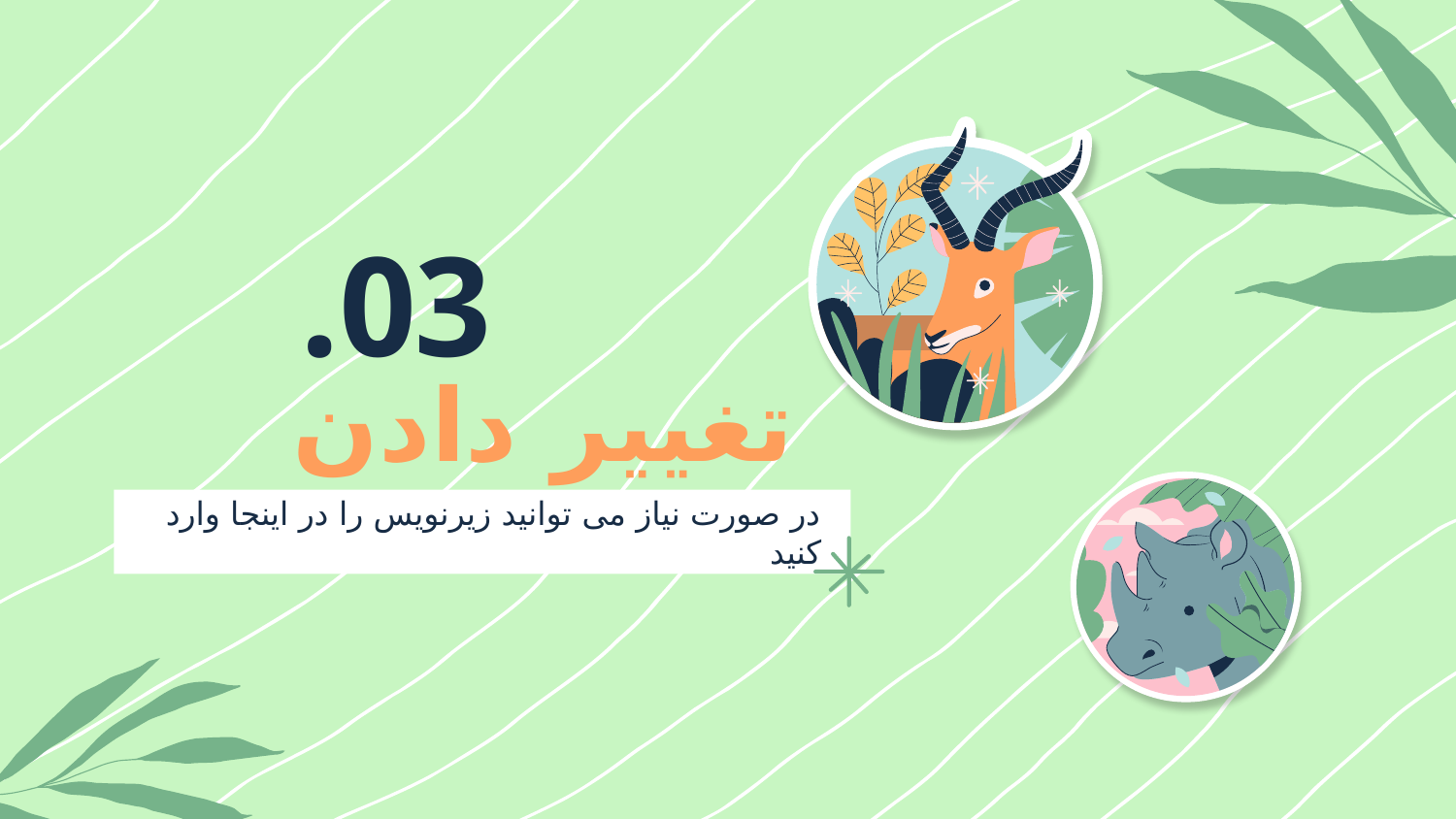

03.
# تغییر دادن

در صورت نیاز می توانید زیرنویس را در اینجا وارد کنید